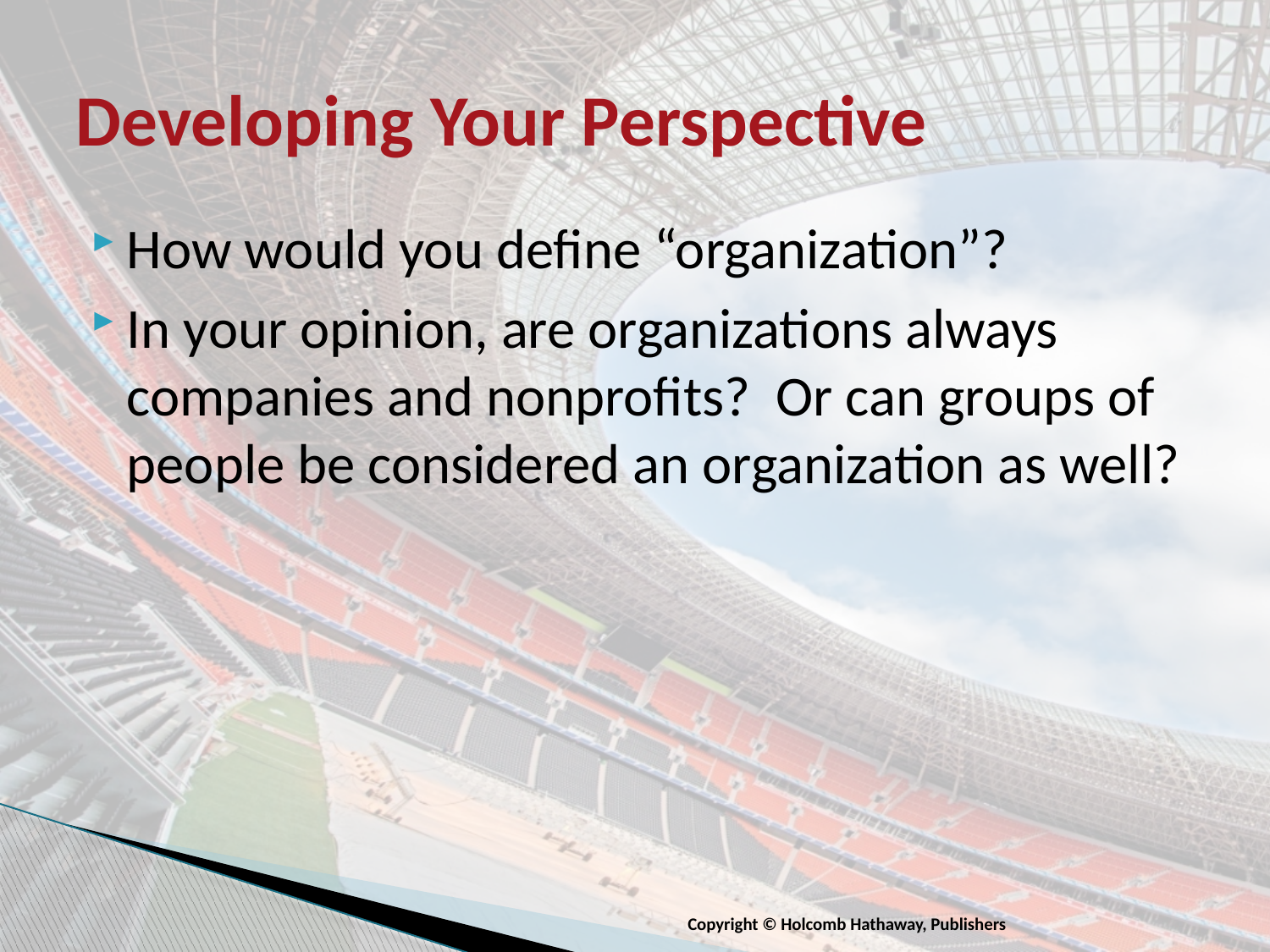

# Developing Your Perspective
How would you define “organization”?
In your opinion, are organizations always companies and nonprofits?  Or can groups of people be considered an organization as well?
Copyright © Holcomb Hathaway, Publishers